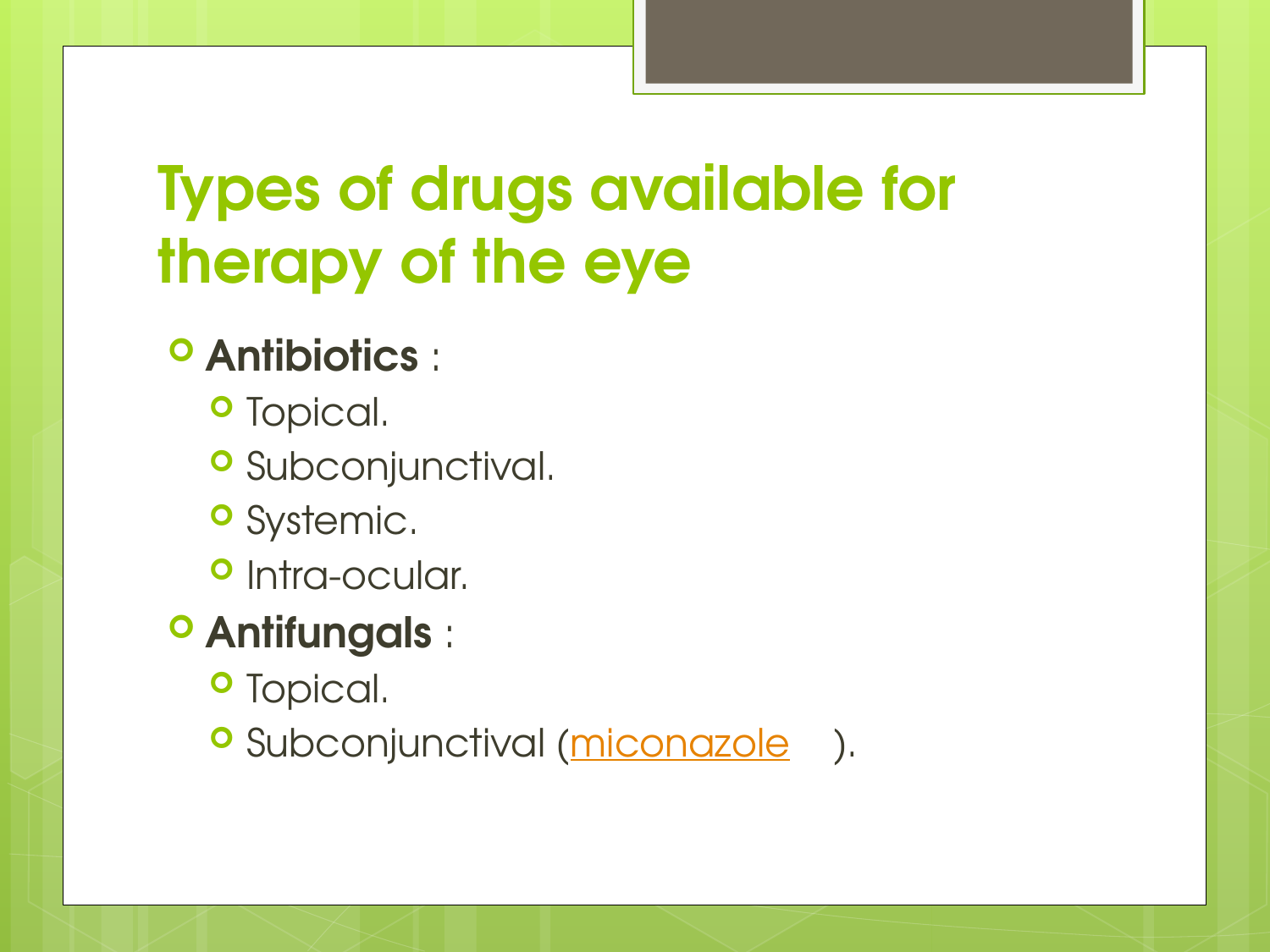

# Types of drugs available for therapy of the eye
Antibiotics :
Topical.
Subconjunctival.
Systemic.
Intra-ocular.
Antifungals :
Topical.
Subconjunctival (miconazole    ).